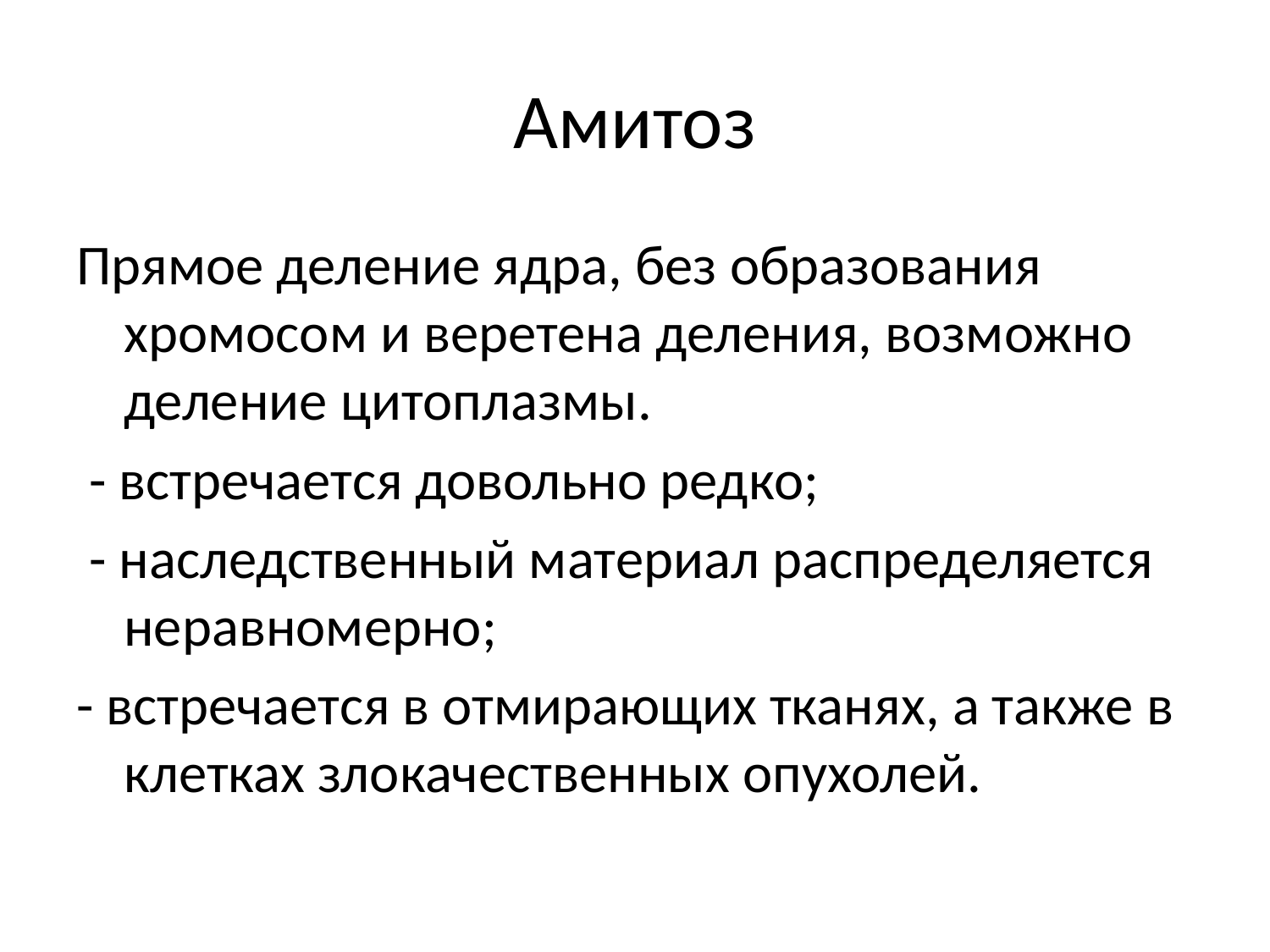

# Амитоз
Прямое деление ядра, без образования хромосом и веретена деления, возможно деление цитоплазмы.
 - встречается довольно редко;
 - наследственный материал распределяется неравномерно;
- встречается в отмирающих тканях, а также в клетках злокачественных опухолей.